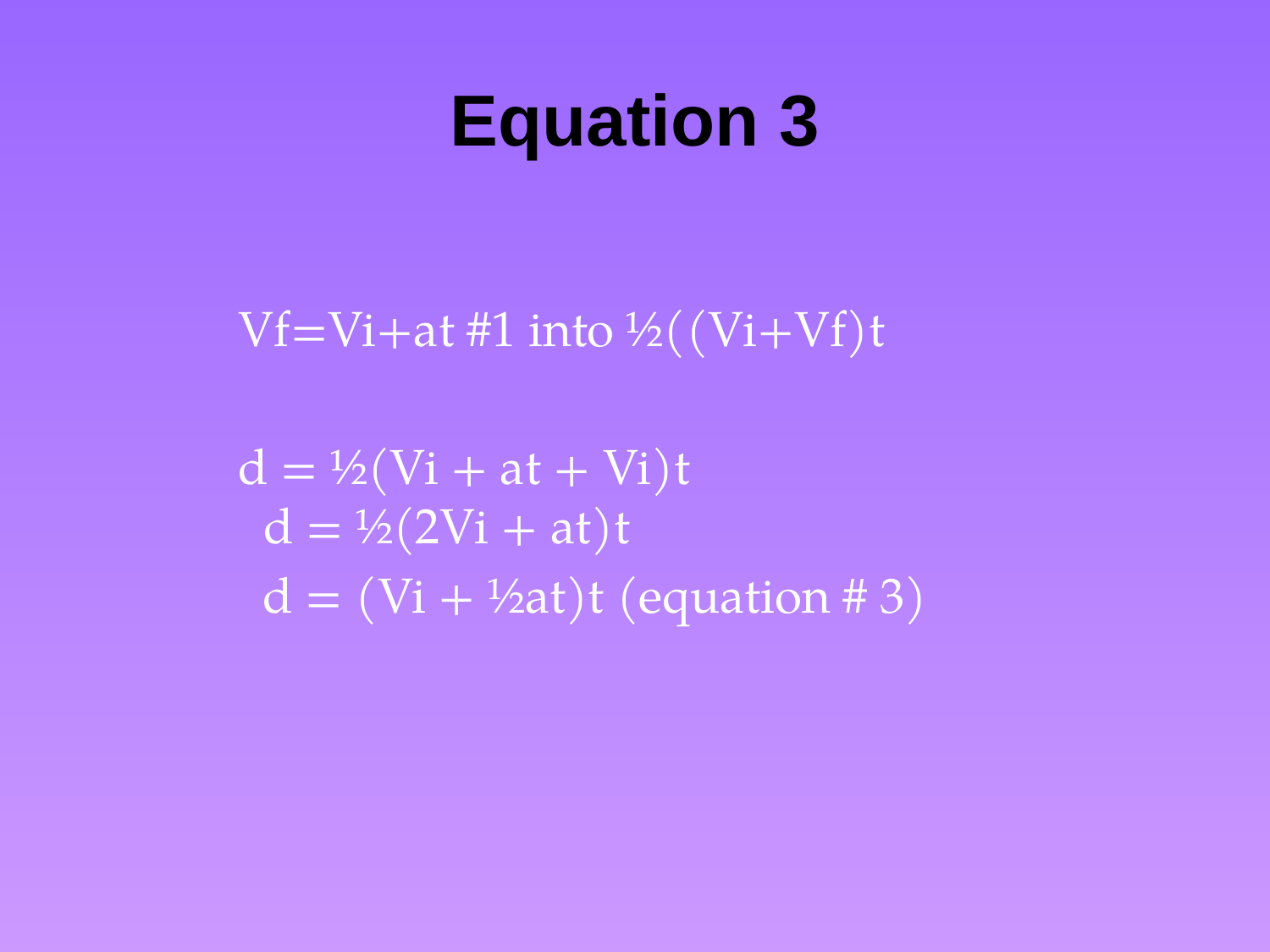

# Equation 3

Vf=Vi+at #1 into ½((Vi+Vf)t

d = ½(Vi + at + Vi)t
d = ½(2Vi + at)t
  d = (Vi + ½at)t (equation # 3)